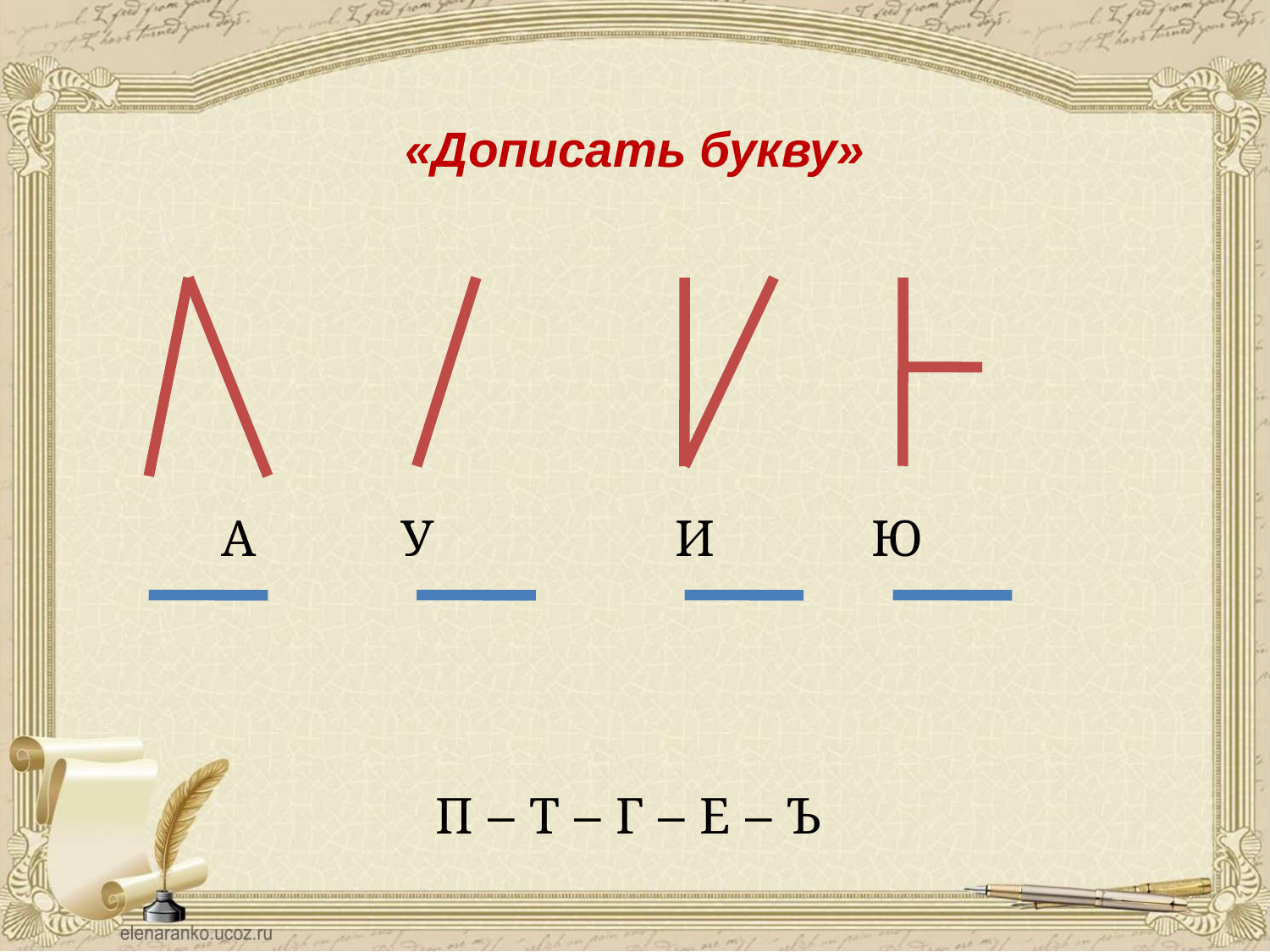

# «Дописать букву»

            А            У                    И             Ю

П – Т – Г – Е – Ъ